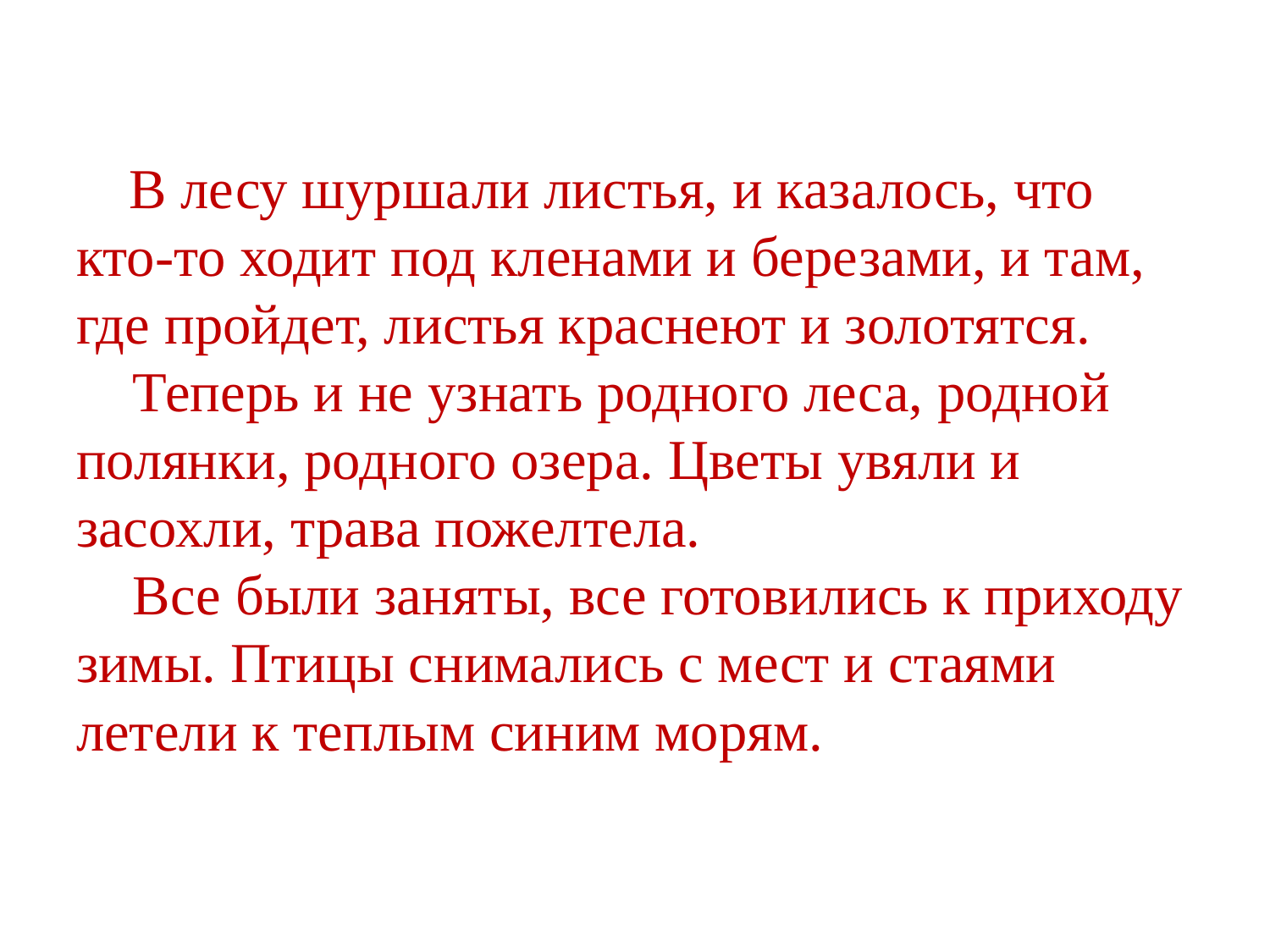

# В лесу шуршали листья, и казалось, что кто-то ходит под кленами и березами, и там, где пройдет, листья краснеют и золотятся. Теперь и не узнать родного леса, родной полянки, родного озера. Цветы увяли и засохли, трава пожелтела. Все были заняты, все готовились к приходу зимы. Птицы снимались с мест и стаями летели к теплым синим морям.